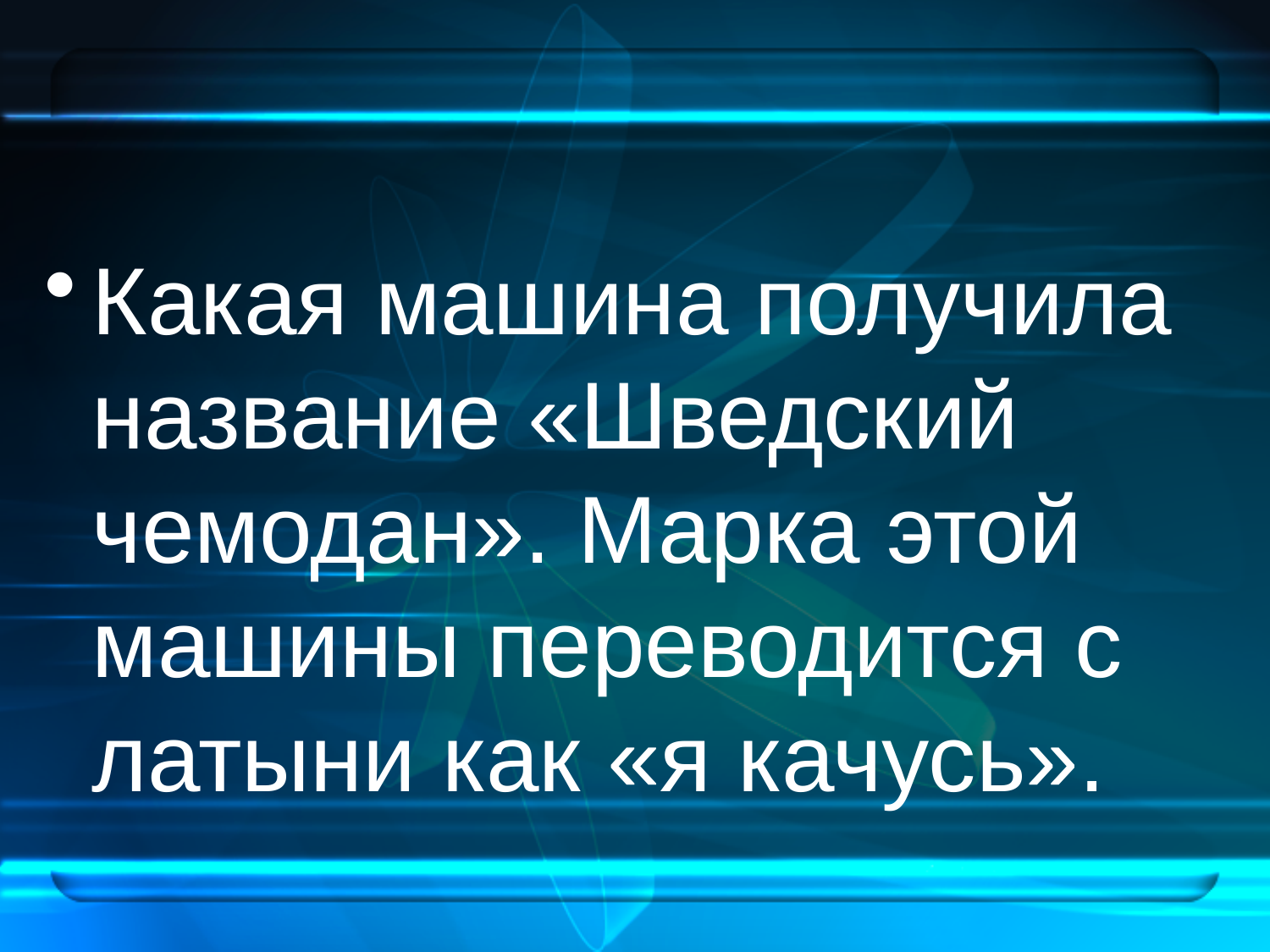

#
Какая машина получила название «Шведский чемодан». Марка этой машины переводится с латыни как «я качусь».